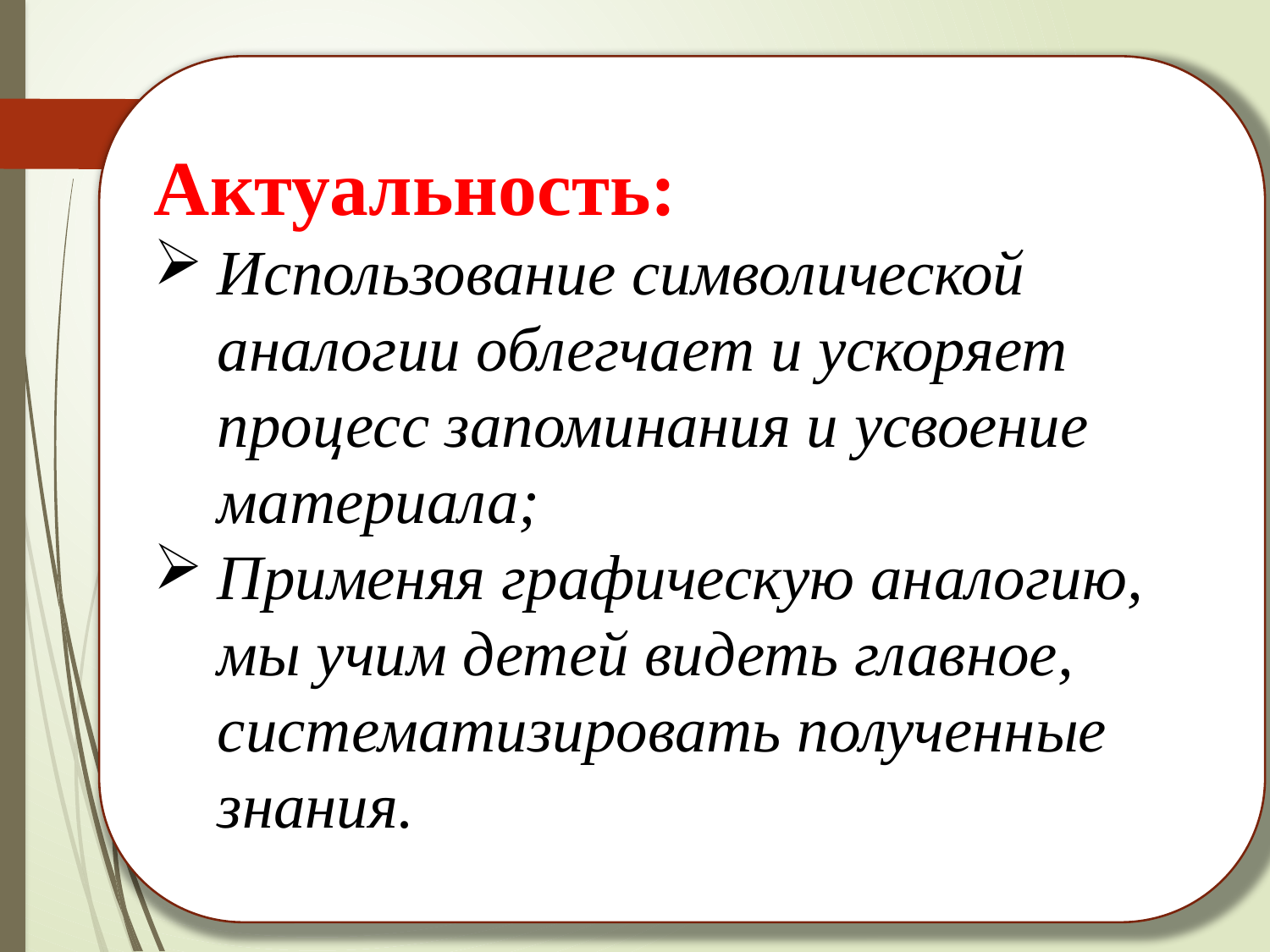

Актуальность:
Использование символической аналогии облегчает и ускоряет процесс запоминания и усвоение материала;
Применяя графическую аналогию, мы учим детей видеть главное, систематизировать полученные знания.